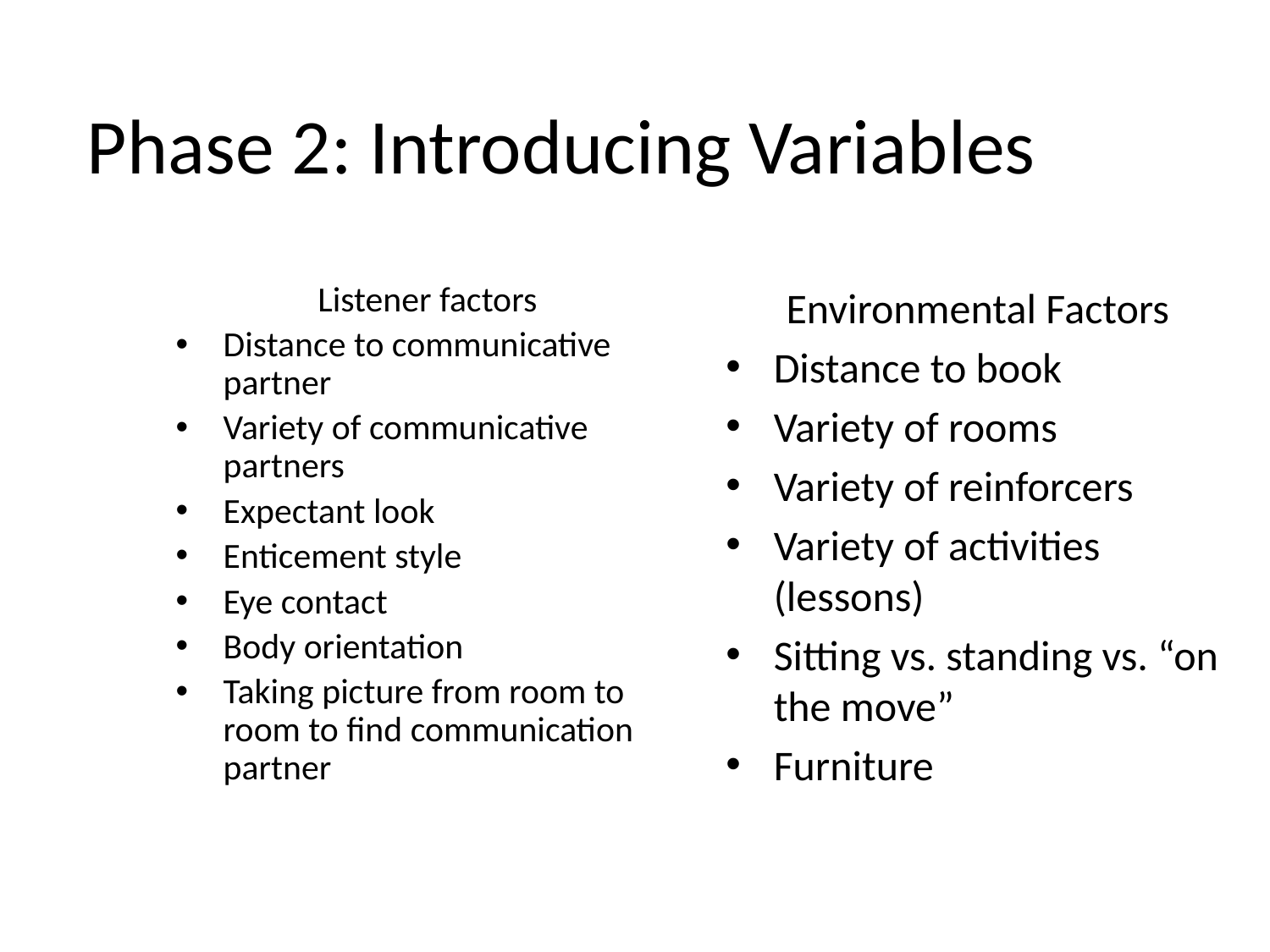

# Phase 2: Introducing Variables
Listener factors
Distance to communicative partner
Variety of communicative partners
Expectant look
Enticement style
Eye contact
Body orientation
Taking picture from room to room to find communication partner
Environmental Factors
Distance to book
Variety of rooms
Variety of reinforcers
Variety of activities (lessons)
Sitting vs. standing vs. “on the move”
Furniture